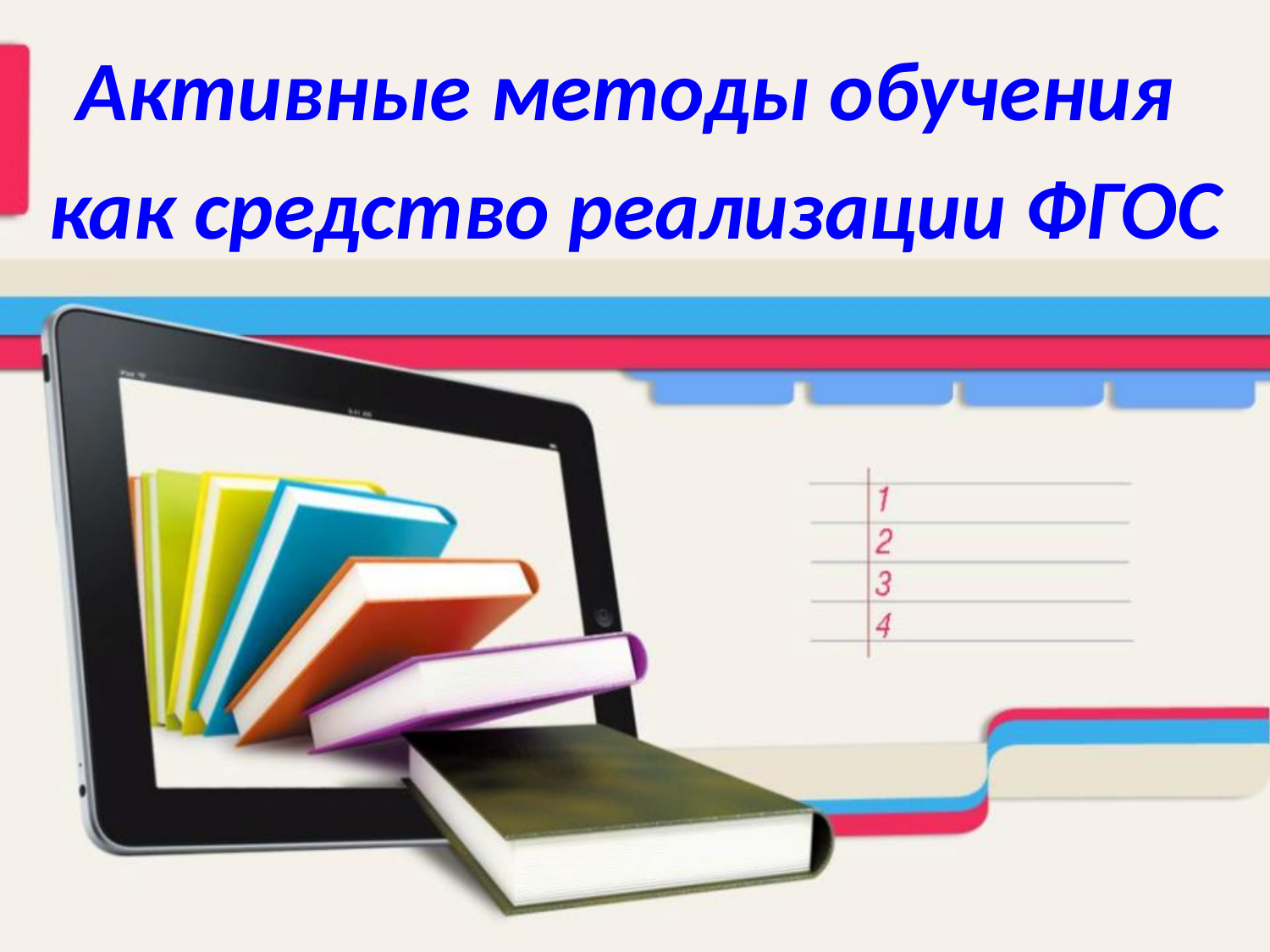

Активные методы обучения
как средство реализации ФГОС